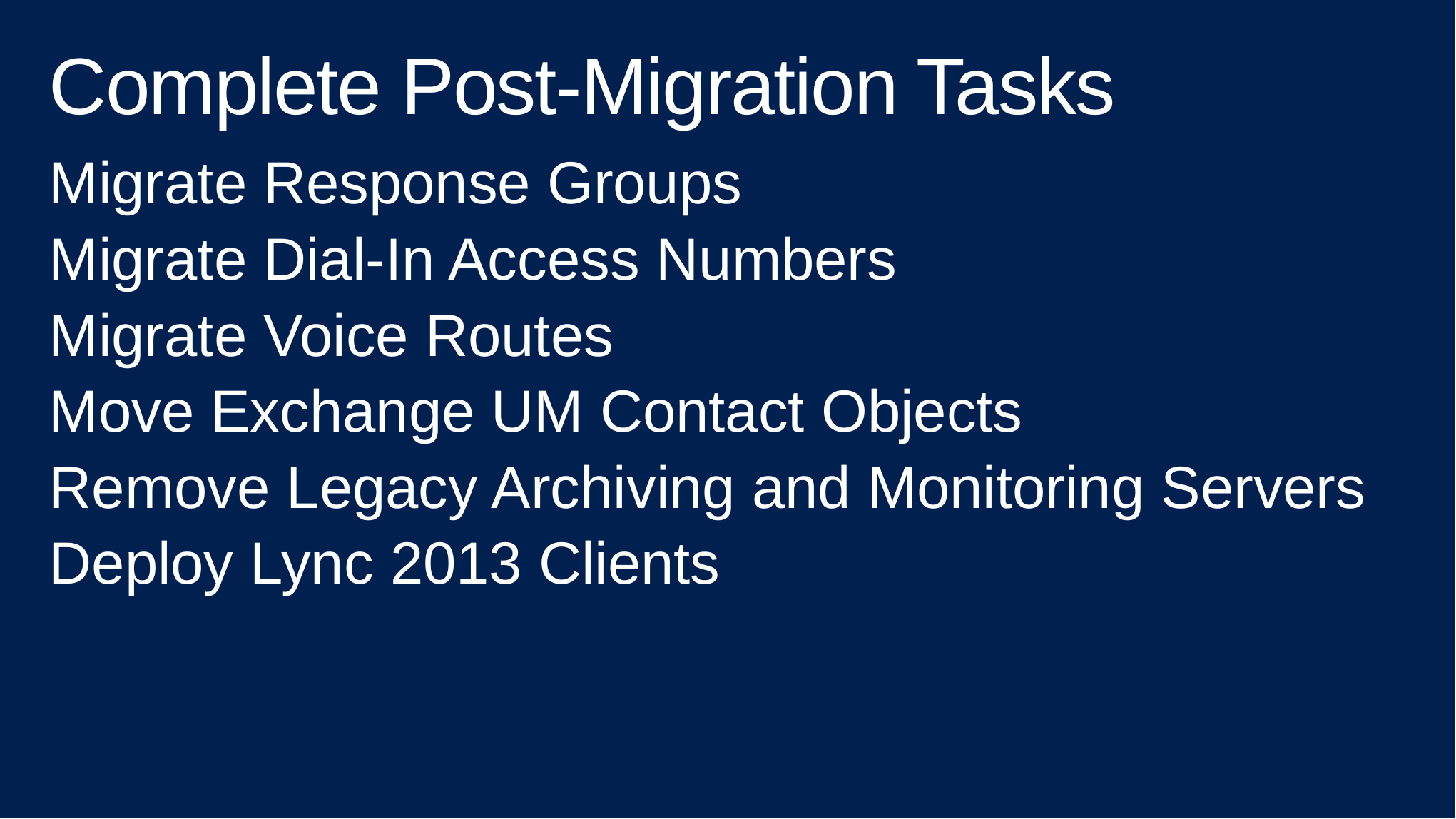

# Complete Post-Migration Tasks
Migrate Response Groups
Migrate Dial-In Access Numbers
Migrate Voice Routes
Move Exchange UM Contact Objects
Remove Legacy Archiving and Monitoring Servers
Deploy Lync 2013 Clients